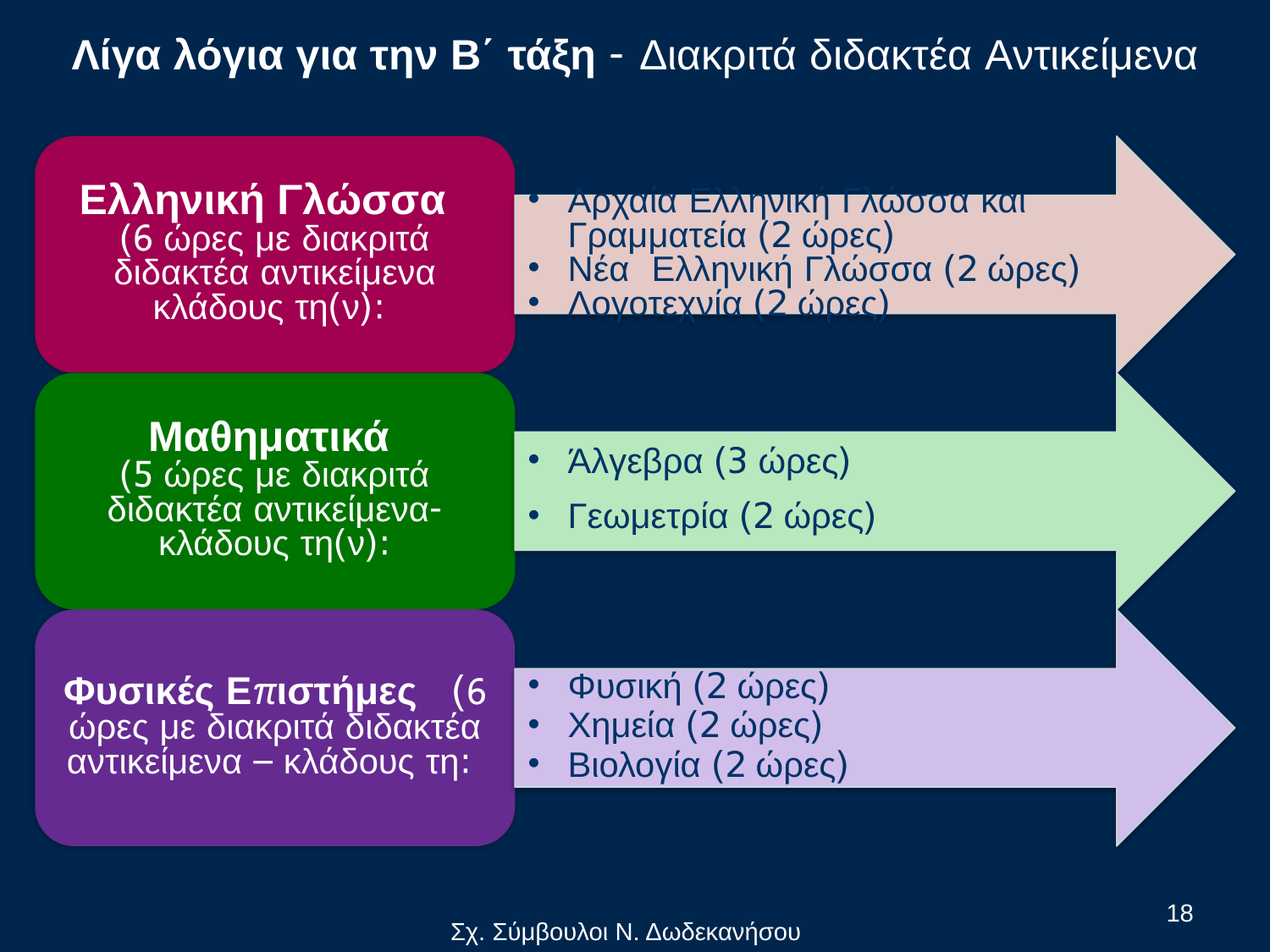

# Λίγα λόγια για την Β΄ τάξη - Διακριτά διδακτέα Αντικείμενα
Αρχαία Ελληνική Γλώσσα και Γραμματεία (2 ώρες)
Νέα  Ελληνική Γλώσσα (2 ώρες)
Μαθηματικά
(5 ώρες με διακριτά διδακτέα αντικείμενα-κλάδους τη(ν):
Άλγεβρα (3 ώρες)
Λογοτεχνία (2 ώρες)
Γεωμετρία (2 ώρες)
Φυσική (2 ώρες)
Χημεία (2 ώρες)
Βιολογία (2 ώρες)
18
Σχ. Σύμβουλοι Ν. Δωδεκανήσου